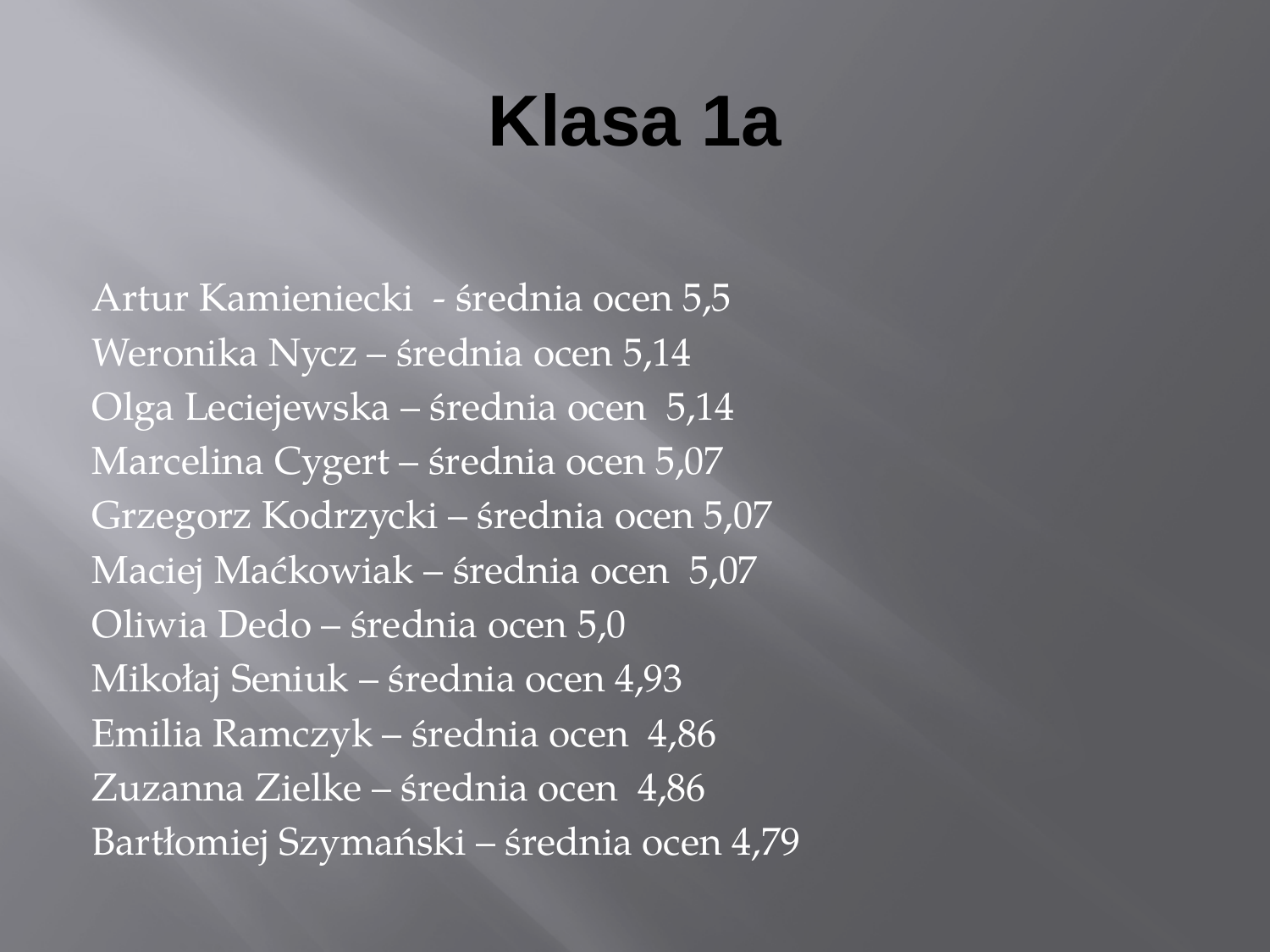

# Klasa 1a
Artur Kamieniecki  - średnia ocen 5,5
Weronika Nycz – średnia ocen 5,14
Olga Leciejewska – średnia ocen  5,14
Marcelina Cygert – średnia ocen 5,07
Grzegorz Kodrzycki – średnia ocen 5,07
Maciej Maćkowiak – średnia ocen  5,07
Oliwia Dedo – średnia ocen 5,0
Mikołaj Seniuk – średnia ocen 4,93
Emilia Ramczyk – średnia ocen  4,86
Zuzanna Zielke – średnia ocen  4,86
Bartłomiej Szymański – średnia ocen 4,79